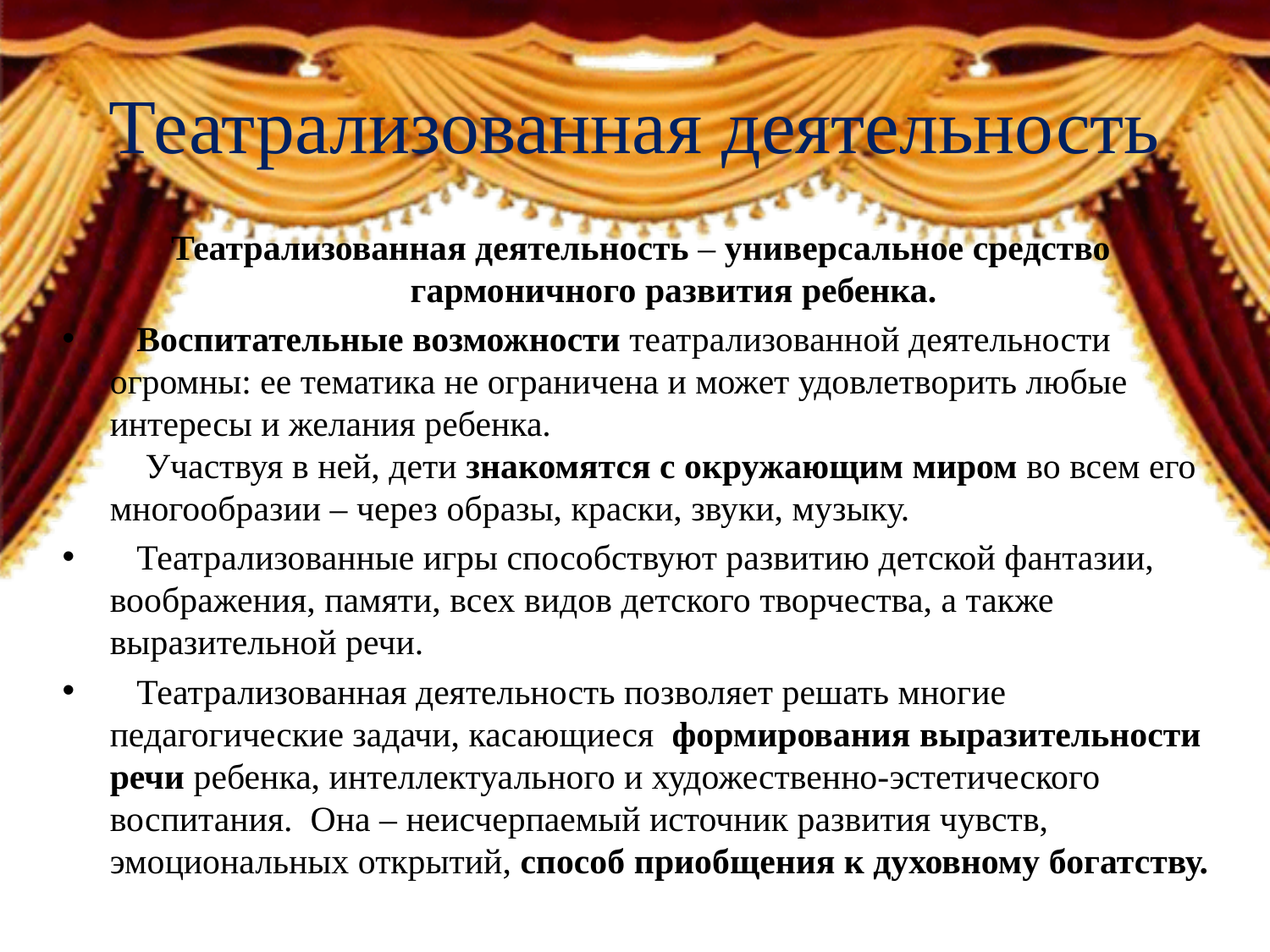

# Театрализованная деятельность
 Театрализованная деятельность – универсальное средство    гармоничного развития ребенка.
   Воспитательные возможности театрализованной деятельности огромны: ее тематика не ограничена и может удовлетворить любые интересы и желания ребенка.                                                                                  Участвуя в ней, дети знакомятся с окружающим миром во всем его многообразии – через образы, краски, звуки, музыку.
   Театрализованные игры способствуют развитию детской фантазии, воображения, памяти, всех видов детского творчества, а также выразительной речи.
   Театрализованная деятельность позволяет решать многие педагогические задачи, касающиеся  формирования выразительности речи ребенка, интеллектуального и художественно-эстетического воспитания.  Она – неисчерпаемый источник развития чувств, эмоциональных открытий, способ приобщения к духовному богатству.